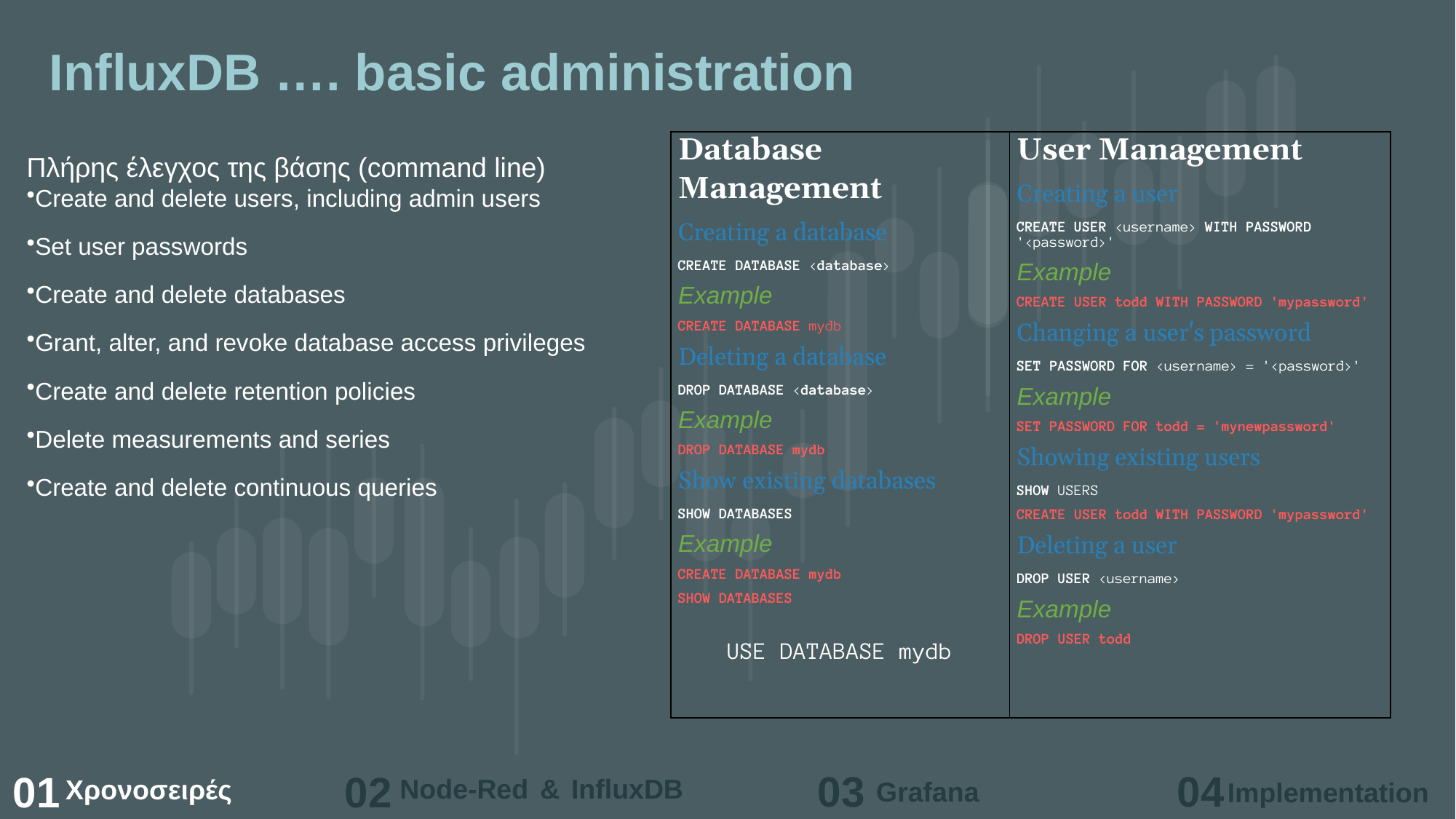

InfluxDB …. basic administration
| Database Management Creating a database CREATE DATABASE <database> Example CREATE DATABASE mydb Deleting a database DROP DATABASE <database> Example DROP DATABASE mydb Show existing databases SHOW DATABASES Example CREATE DATABASE mydb SHOW DATABASES USE DATABASE mydb | User Management Creating a user CREATE USER <username> WITH PASSWORD '<password>' Example CREATE USER todd WITH PASSWORD 'mypassword' Changing a user's password SET PASSWORD FOR <username> = '<password>' Example SET PASSWORD FOR todd = 'mynewpassword' Showing existing users SHOW USERS CREATE USER todd WITH PASSWORD 'mypassword' Deleting a user DROP USER <username> Example DROP USER todd |
| --- | --- |
Πλήρης έλεγχος της βάσης (command line)
Create and delete users, including admin users

Set user passwords

Create and delete databases

Grant, alter, and revoke database access privileges

Create and delete retention policies

Delete measurements and series

Create and delete continuous queries
Node-Red & InfluxDB
03
04
01
02
Χρονοσειρές
Grafana
Implementation